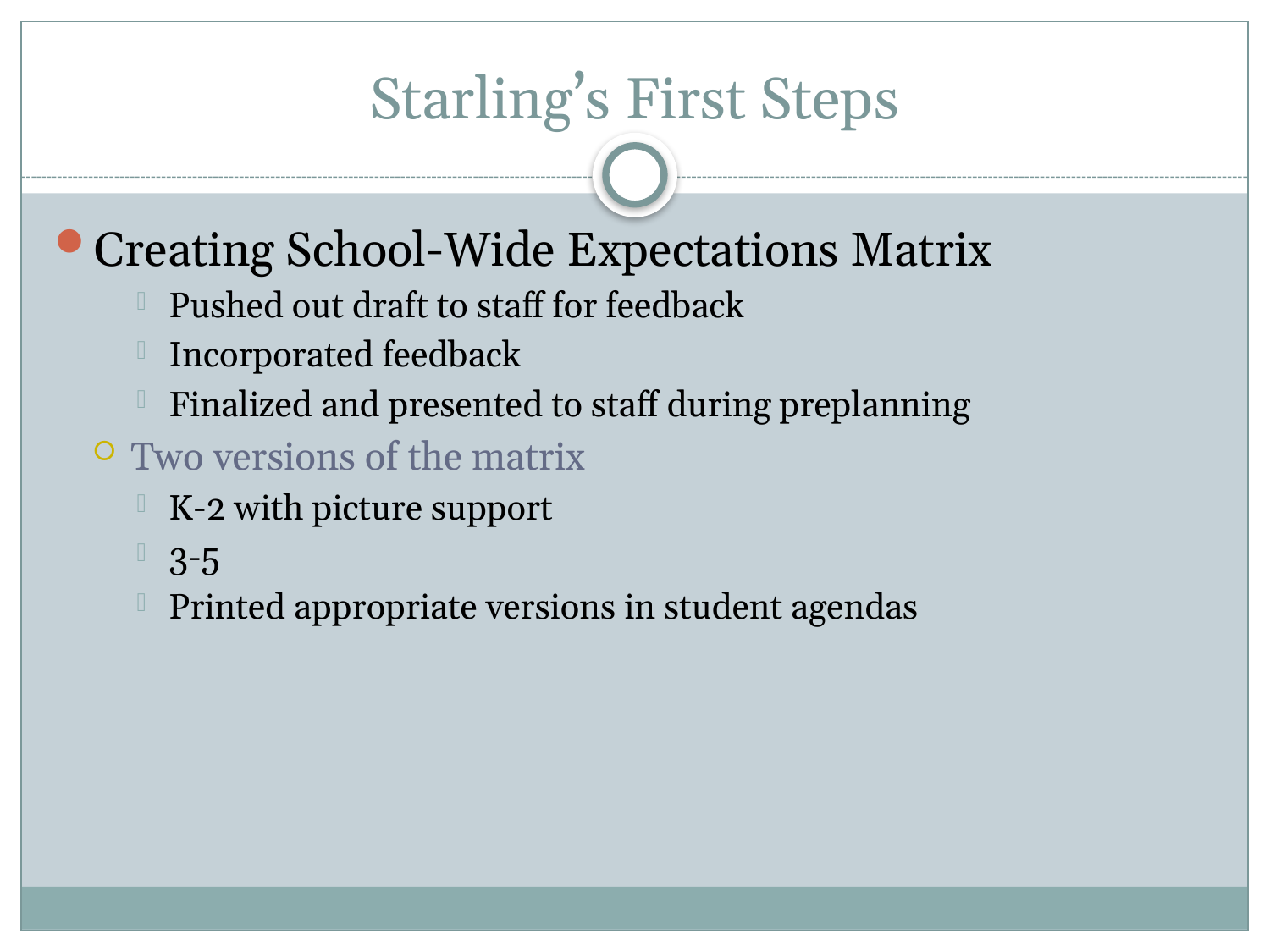

# Starling’s First Steps
Creating School-Wide Expectations Matrix
Pushed out draft to staff for feedback
Incorporated feedback
Finalized and presented to staff during preplanning
Two versions of the matrix
K-2 with picture support
3-5
Printed appropriate versions in student agendas